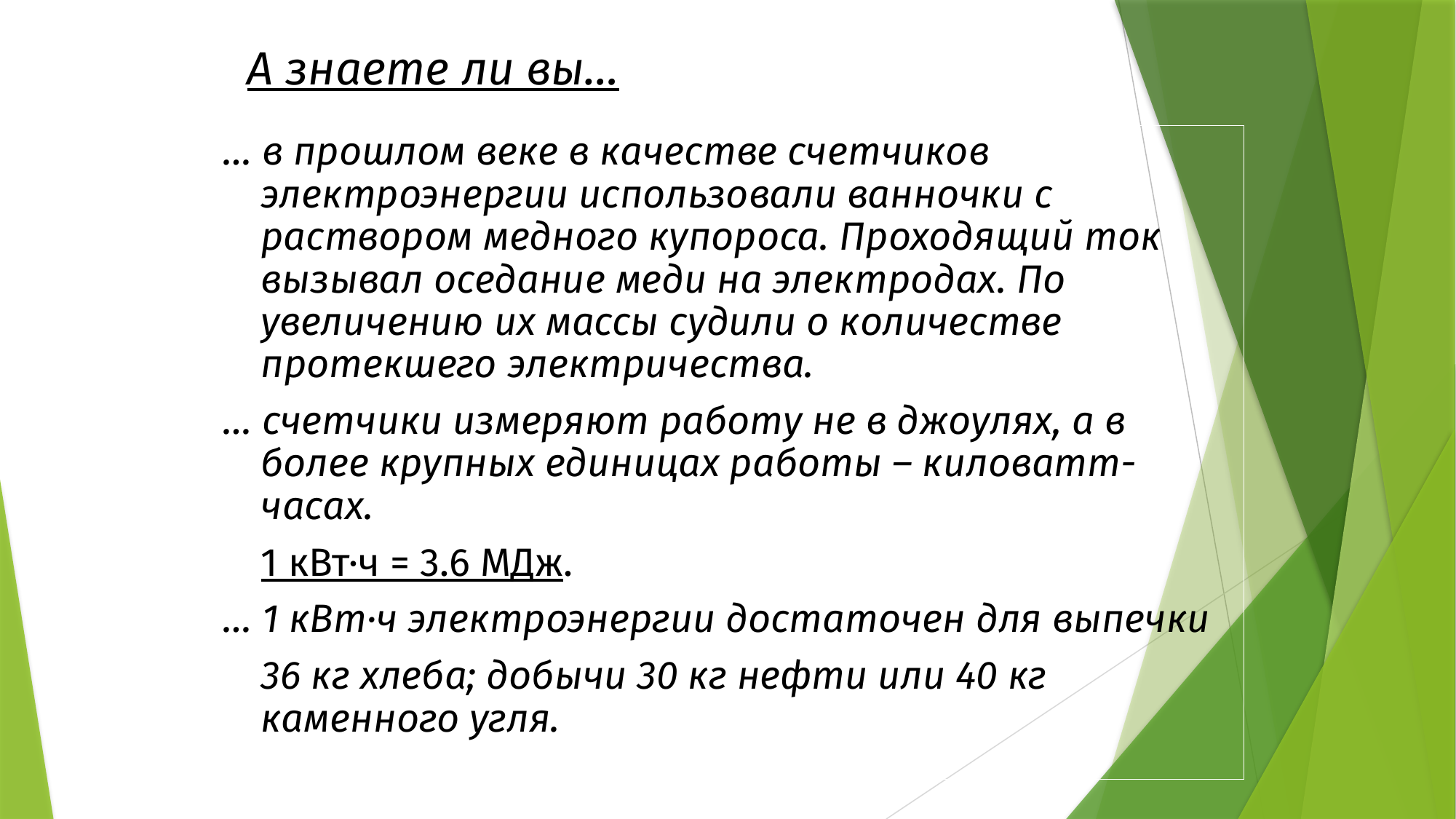

# А знаете ли вы…
… в прошлом веке в качестве счетчиков электроэнергии использовали ванночки с раствором медного купороса. Проходящий ток вызывал оседание меди на электродах. По увеличению их массы судили о количестве протекшего электричества.
… счетчики измеряют работу не в джоулях, а в более крупных единицах работы – киловатт-часах.
			1 кВт·ч = 3.6 МДж.
… 1 кВт·ч электроэнергии достаточен для выпечки
	36 кг хлеба; добычи 30 кг нефти или 40 кг каменного угля.